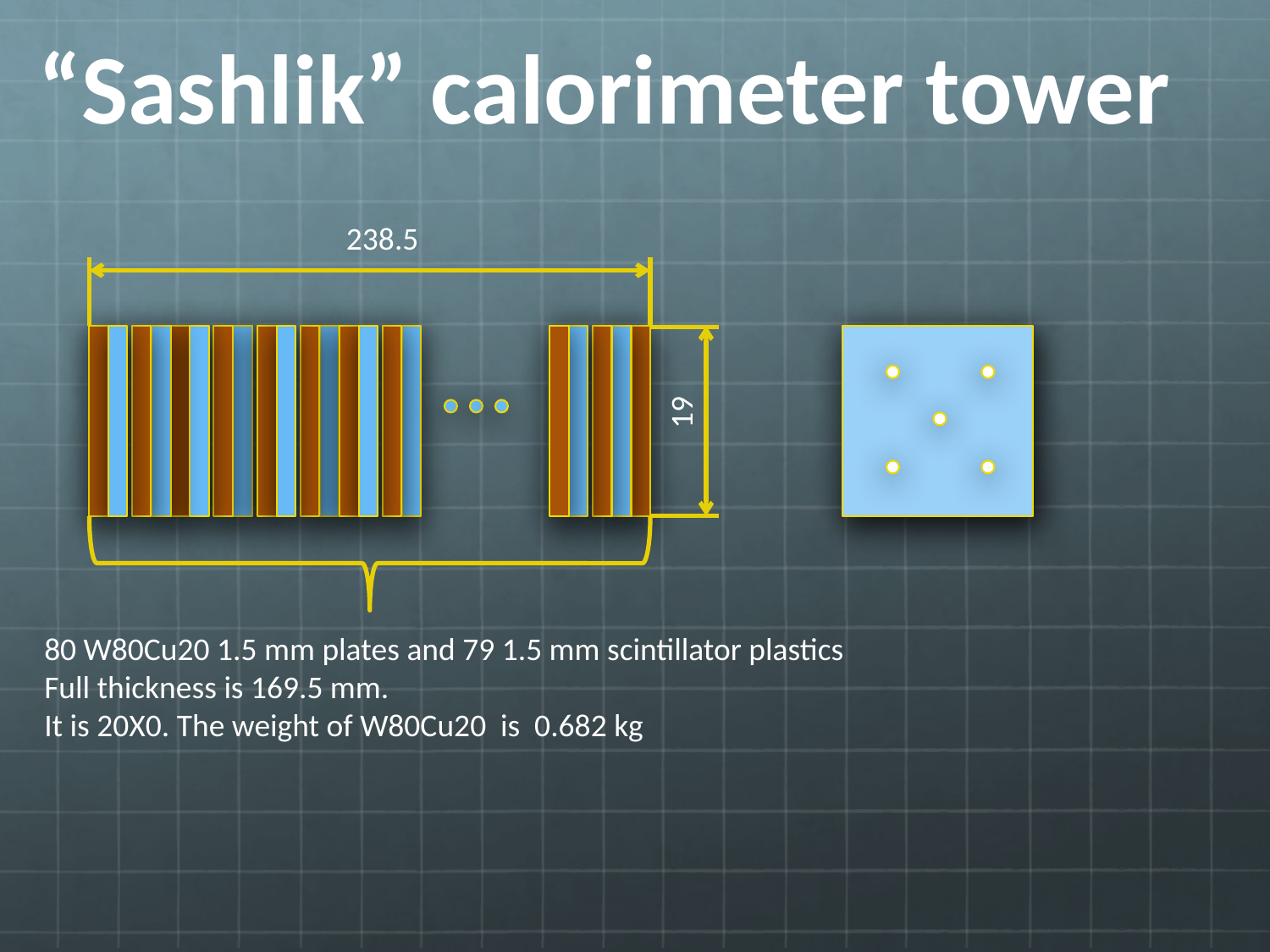

# “Sashlik” calorimeter tower
238.5

19

80 W80Cu20 1.5 mm plates and 79 1.5 mm scintillator plastics
Full thickness is 169.5 mm.
It is 20X0. The weight of W80Cu20  is  0.682 kg